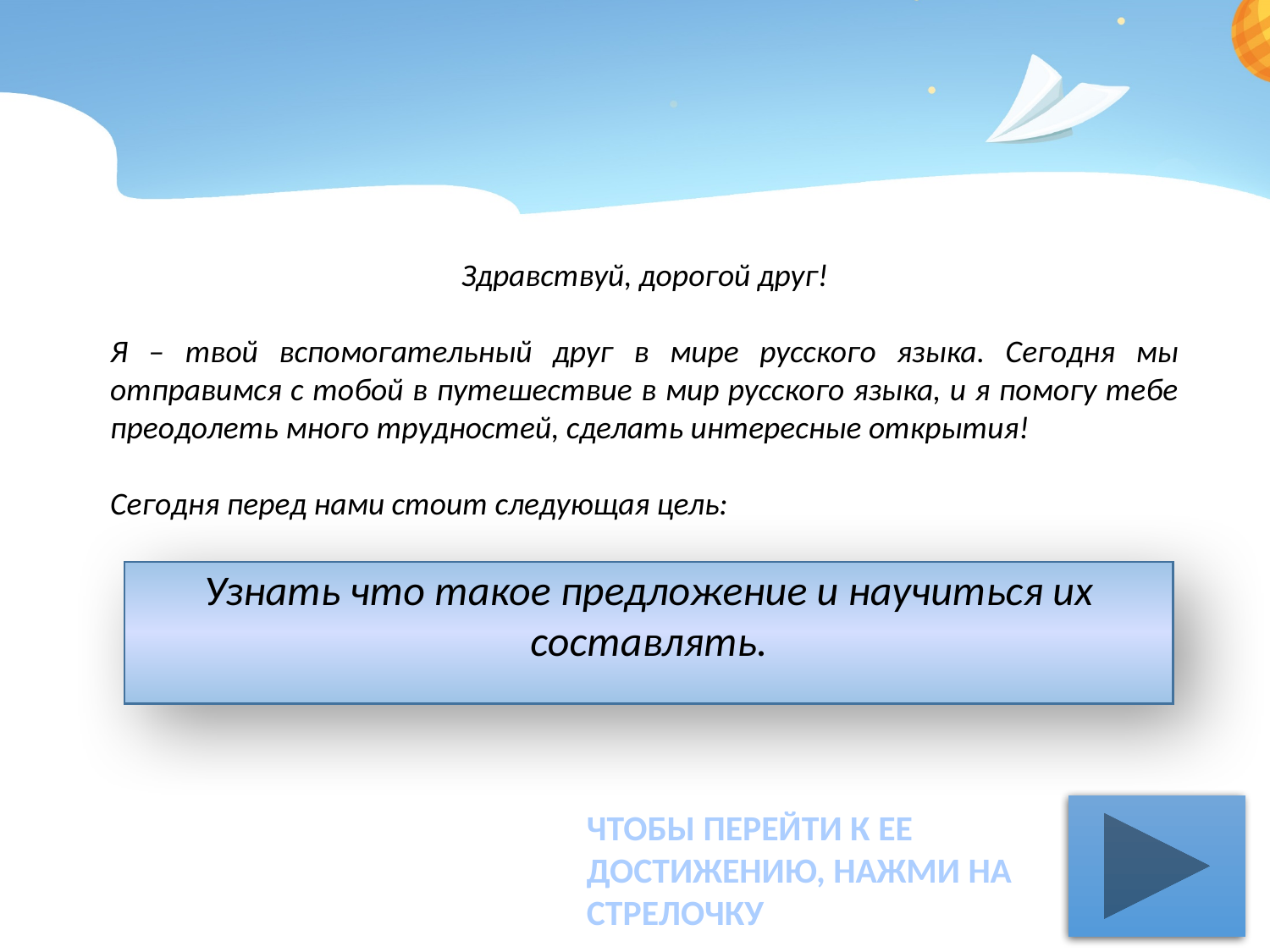

Здравствуй, дорогой друг!

Я – твой вспомогательный друг в мире русского языка. Сегодня мы отправимся с тобой в путешествие в мир русского языка, и я помогу тебе преодолеть много трудностей, сделать интересные открытия!

Сегодня перед нами стоит следующая цель:
Узнать что такое предложение и научиться их составлять.

ЧТОБЫ ПЕРЕЙТИ К ЕЕ ДОСТИЖЕНИЮ, НАЖМИ НА СТРЕЛОЧКУ